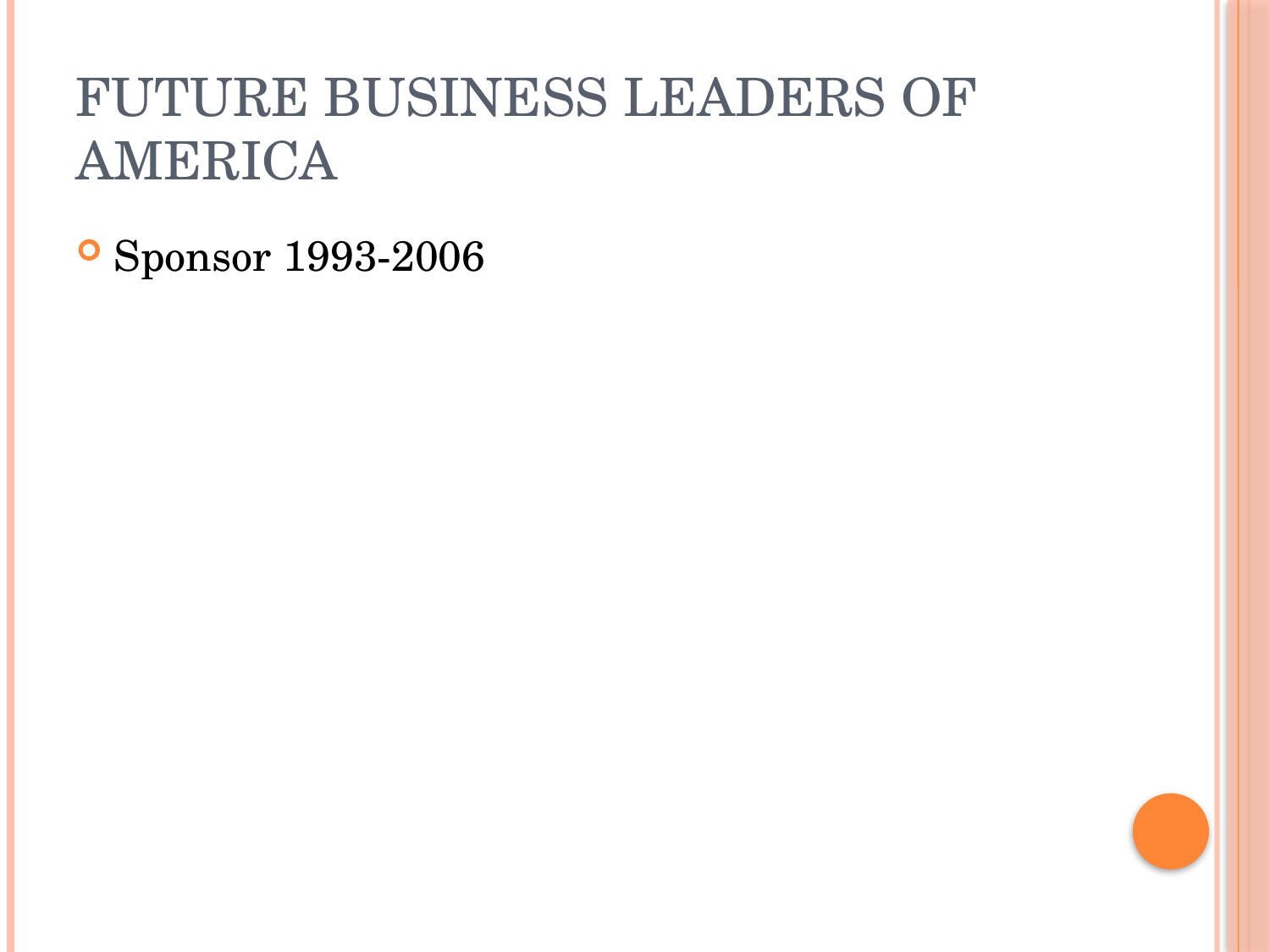

# Future business leaders of america
Sponsor 1993-2006